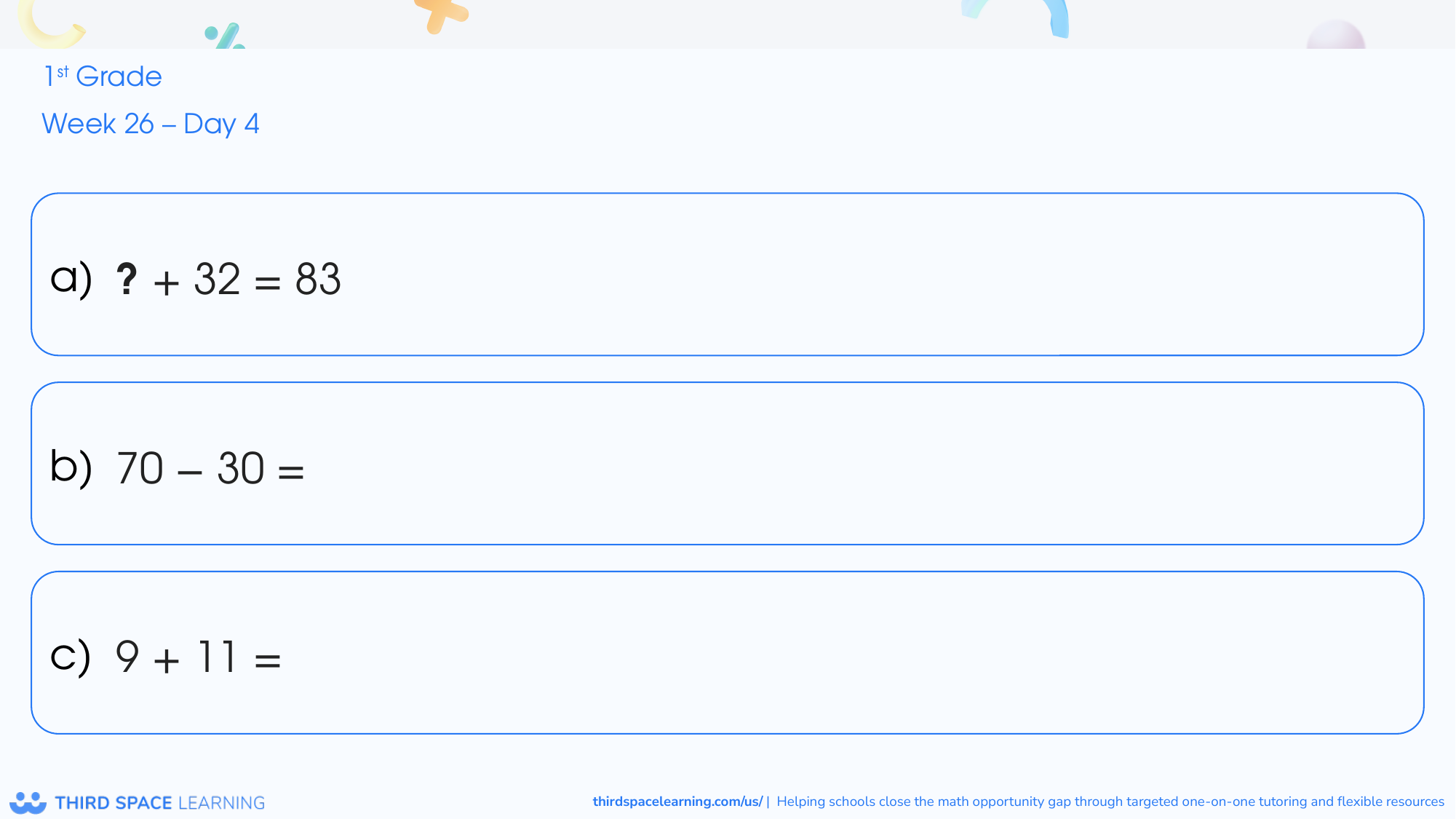

1st Grade
Week 26 – Day 4
? + 32 = 83
70 − 30 =
9 + 11 =